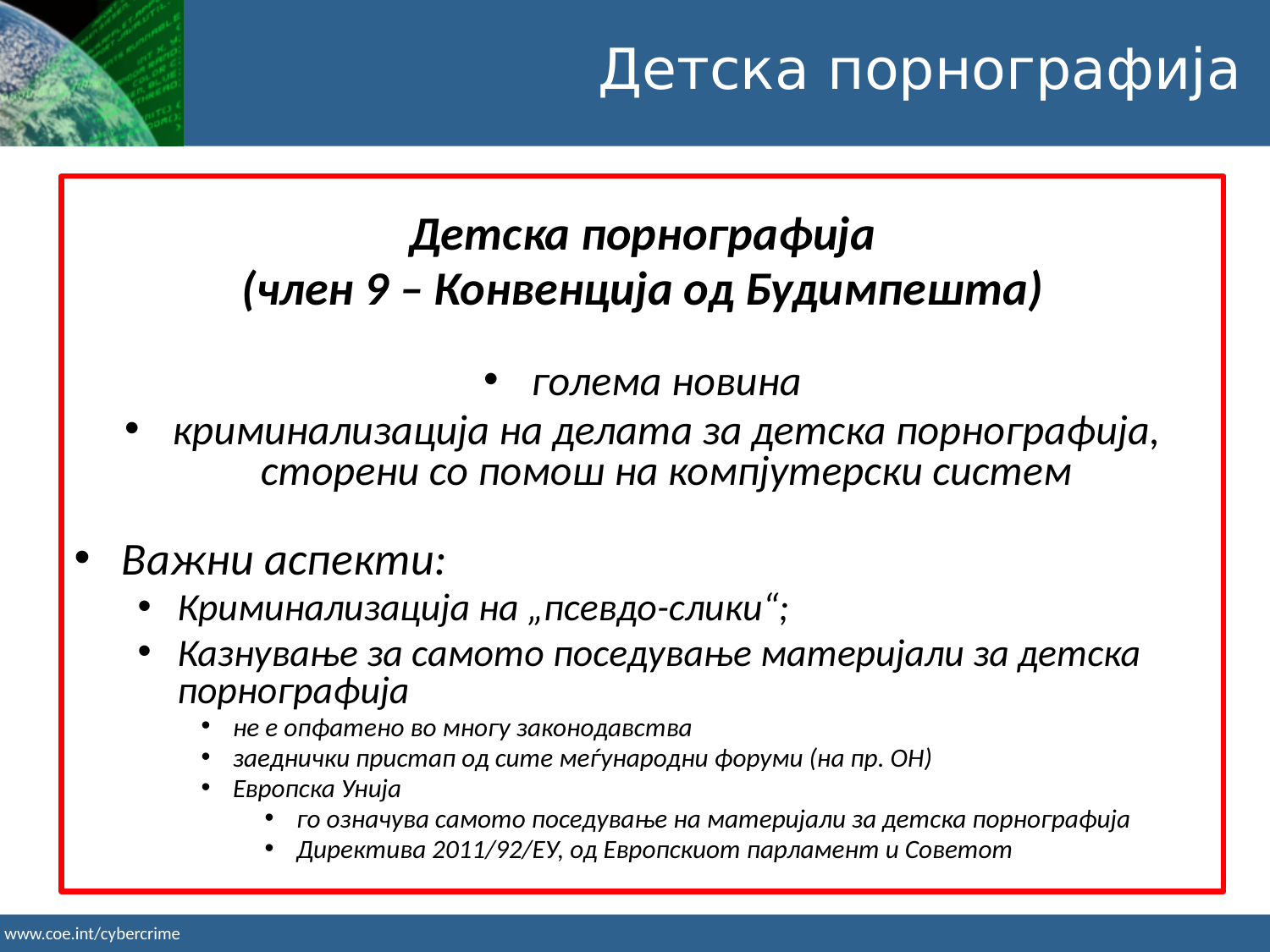

Детска порнографија

Детска порнографија
(член 9 – Конвенција од Будимпешта)

голема новина
криминализација на делата за детска порнографија, сторени со помош на компјутерски систем

Важни аспекти:
Криминализација на „псевдо-слики“;
Казнување за самото поседување материјали за детска порнографија
не е опфатено во многу законодавства
заеднички пристап од сите меѓународни форуми (на пр. ОН)
Европска Унија
го означува самото поседување на материјали за детска порнографија
Директива 2011/92/ЕУ, од Европскиот парламент и Советот